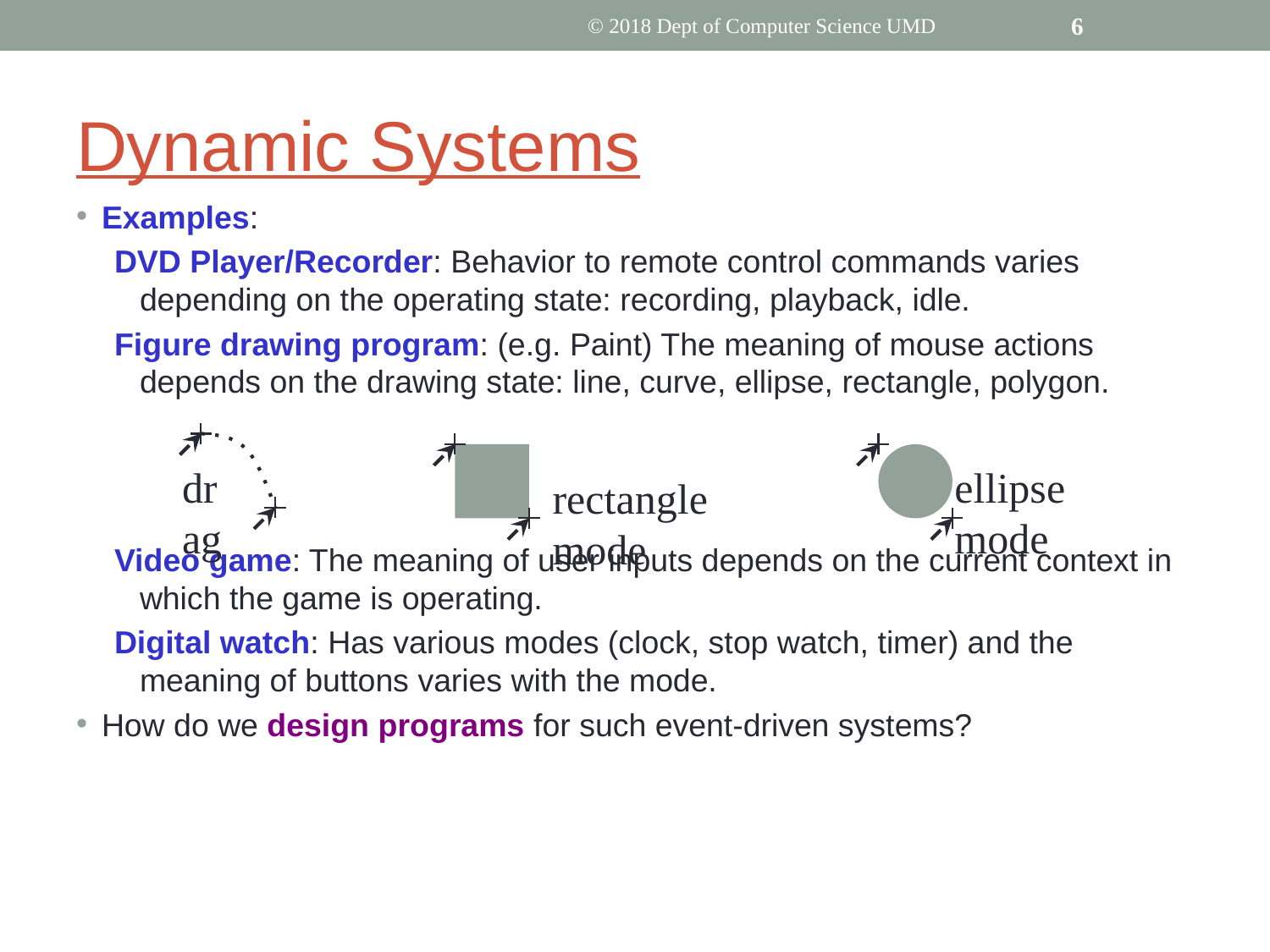

© 2018 Dept of Computer Science UMD
6
# Dynamic Systems
Examples:
DVD Player/Recorder: Behavior to remote control commands varies depending on the operating state: recording, playback, idle.
Figure drawing program: (e.g. Paint) The meaning of mouse actions depends on the drawing state: line, curve, ellipse, rectangle, polygon.

Video game: The meaning of user inputs depends on the current context in which the game is operating.
Digital watch: Has various modes (clock, stop watch, timer) and the meaning of buttons varies with the mode.
How do we design programs for such event-driven systems?

drag

rectangle mode

ellipse mode